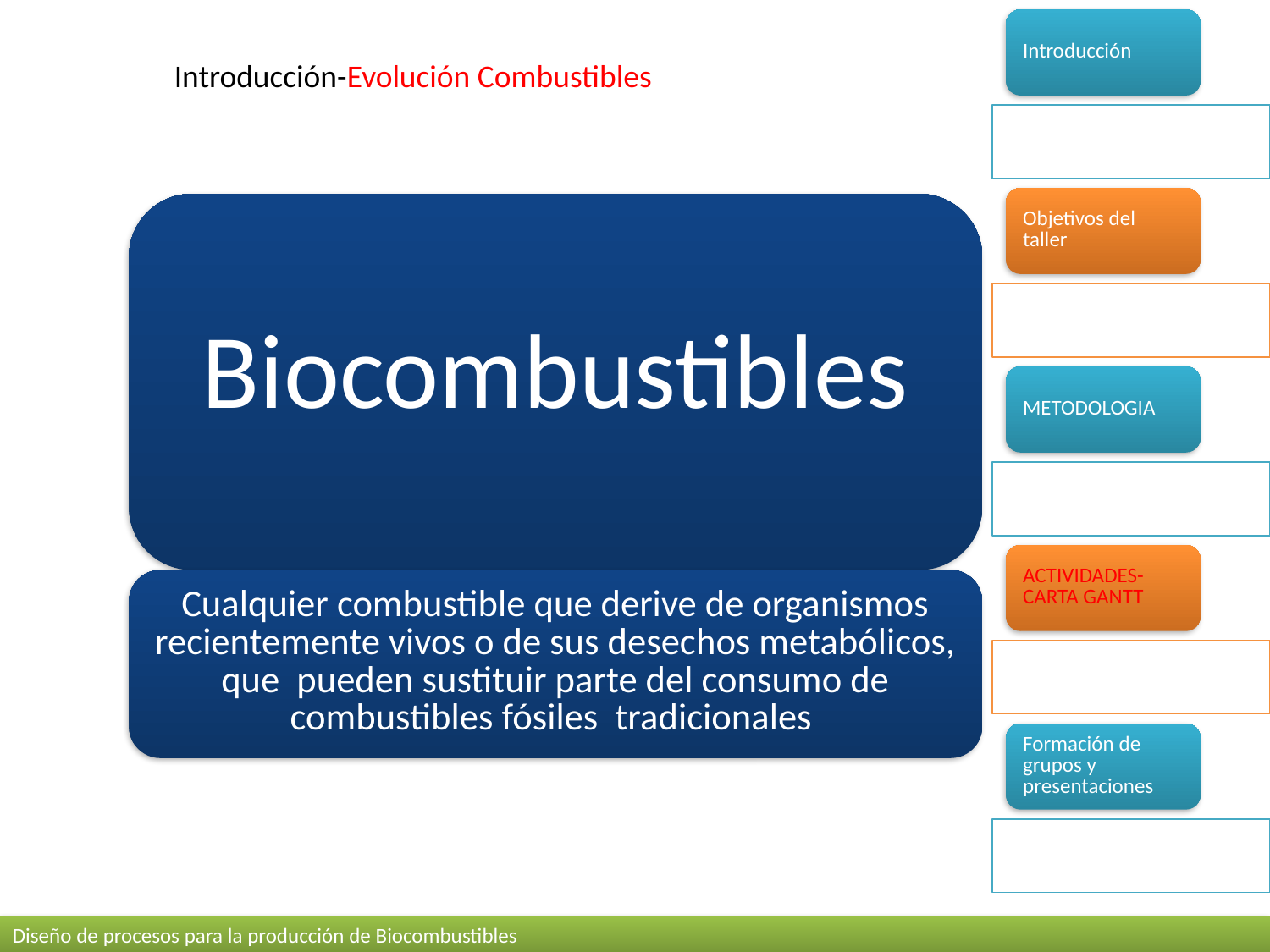

Introducción
Objetivos del taller
ACTIVIDADES-CARTA GANTT
METODOLOGIA
Formación de grupos y presentaciones
Introducción-Evolución Combustibles
Biocombustibles
Cualquier combustible que derive de organismos recientemente vivos o de sus desechos metabólicos, que  pueden sustituir parte del consumo de combustibles fósiles  tradicionales

Diseño de procesos para la producción de Biocombustibles